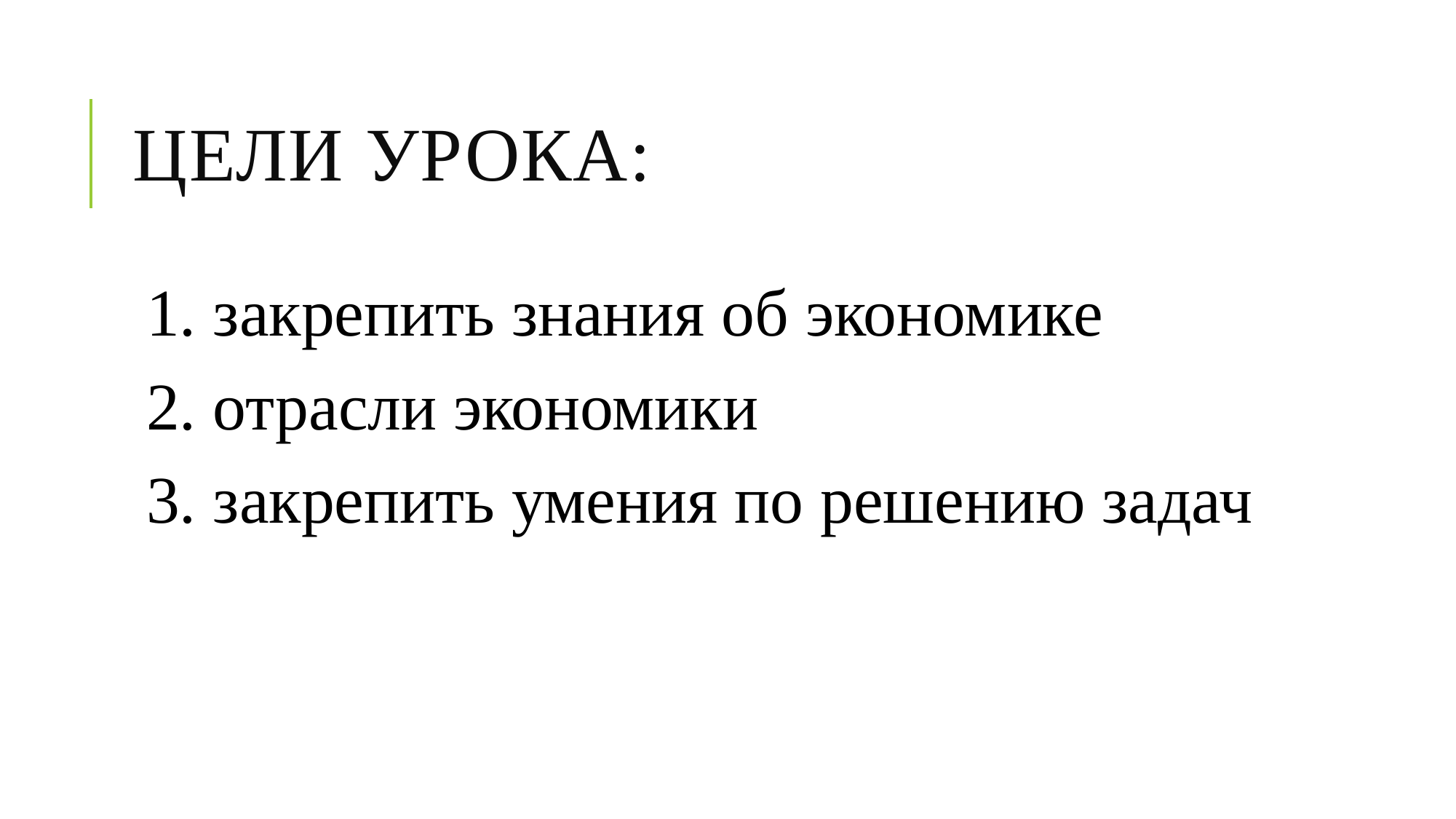

# Цели урока:
1. закрепить знания об экономике
2. отрасли экономики
3. закрепить умения по решению задач